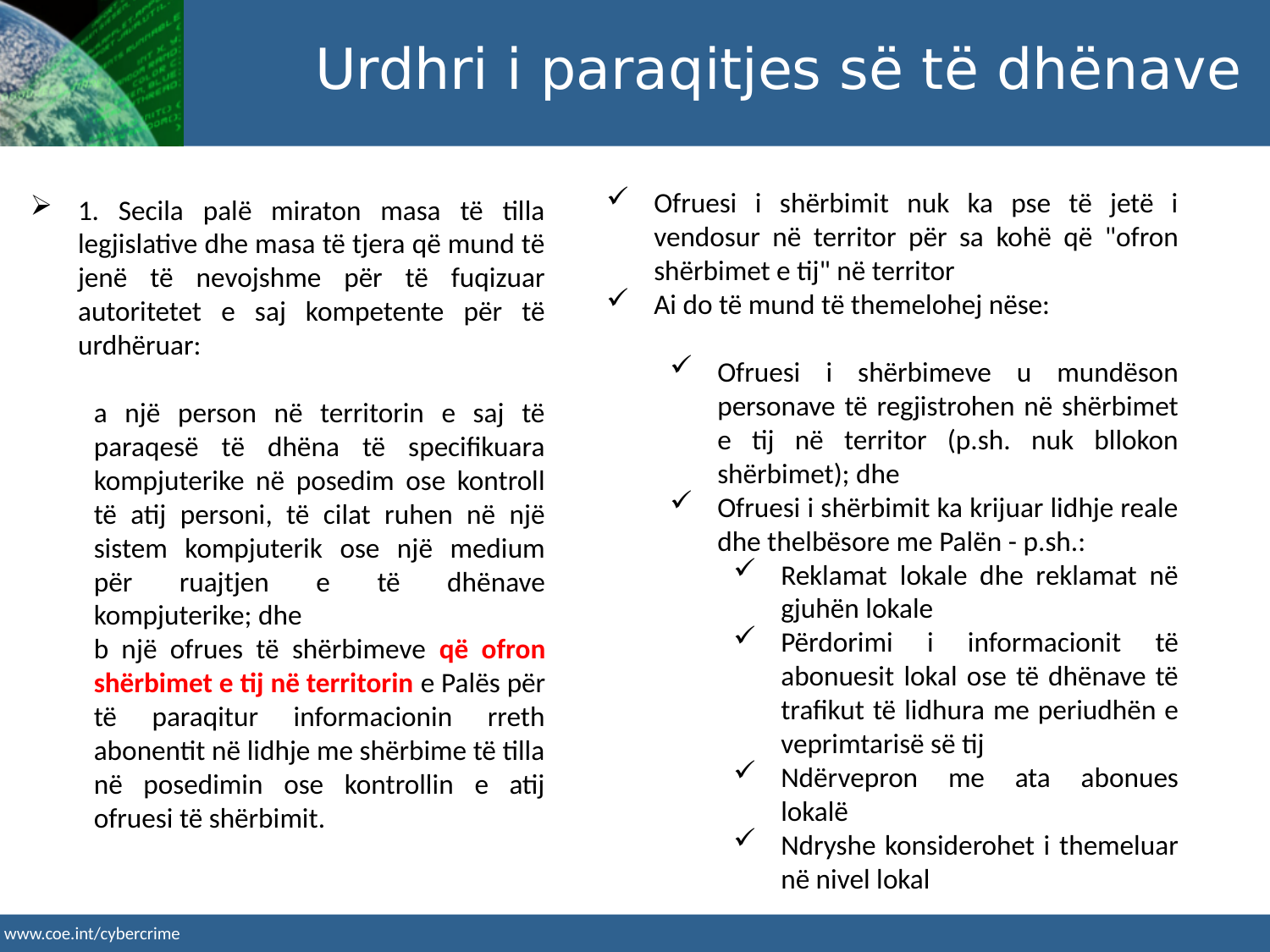

Urdhri i paraqitjes së të dhënave
Ofruesi i shërbimit nuk ka pse të jetë i vendosur në territor për sa kohë që "ofron shërbimet e tij" në territor
Ai do të mund të themelohej nëse:

Ofruesi i shërbimeve u mundëson personave të regjistrohen në shërbimet e tij në territor (p.sh. nuk bllokon shërbimet); dhe
Ofruesi i shërbimit ka krijuar lidhje reale dhe thelbësore me Palën - p.sh.:
Reklamat lokale dhe reklamat në gjuhën lokale
Përdorimi i informacionit të abonuesit lokal ose të dhënave të trafikut të lidhura me periudhën e veprimtarisë së tij
Ndërvepron me ata abonues lokalë
Ndryshe konsiderohet i themeluar në nivel lokal
1. Secila palë miraton masa të tilla legjislative dhe masa të tjera që mund të jenë të nevojshme për të fuqizuar autoritetet e saj kompetente për të urdhëruar:

a një person në territorin e saj të paraqesë të dhëna të specifikuara kompjuterike në posedim ose kontroll të atij personi, të cilat ruhen në një sistem kompjuterik ose një medium për ruajtjen e të dhënave kompjuterike; dhe
b një ofrues të shërbimeve që ofron shërbimet e tij në territorin e Palës për të paraqitur informacionin rreth abonentit në lidhje me shërbime të tilla në posedimin ose kontrollin e atij ofruesi të shërbimit.